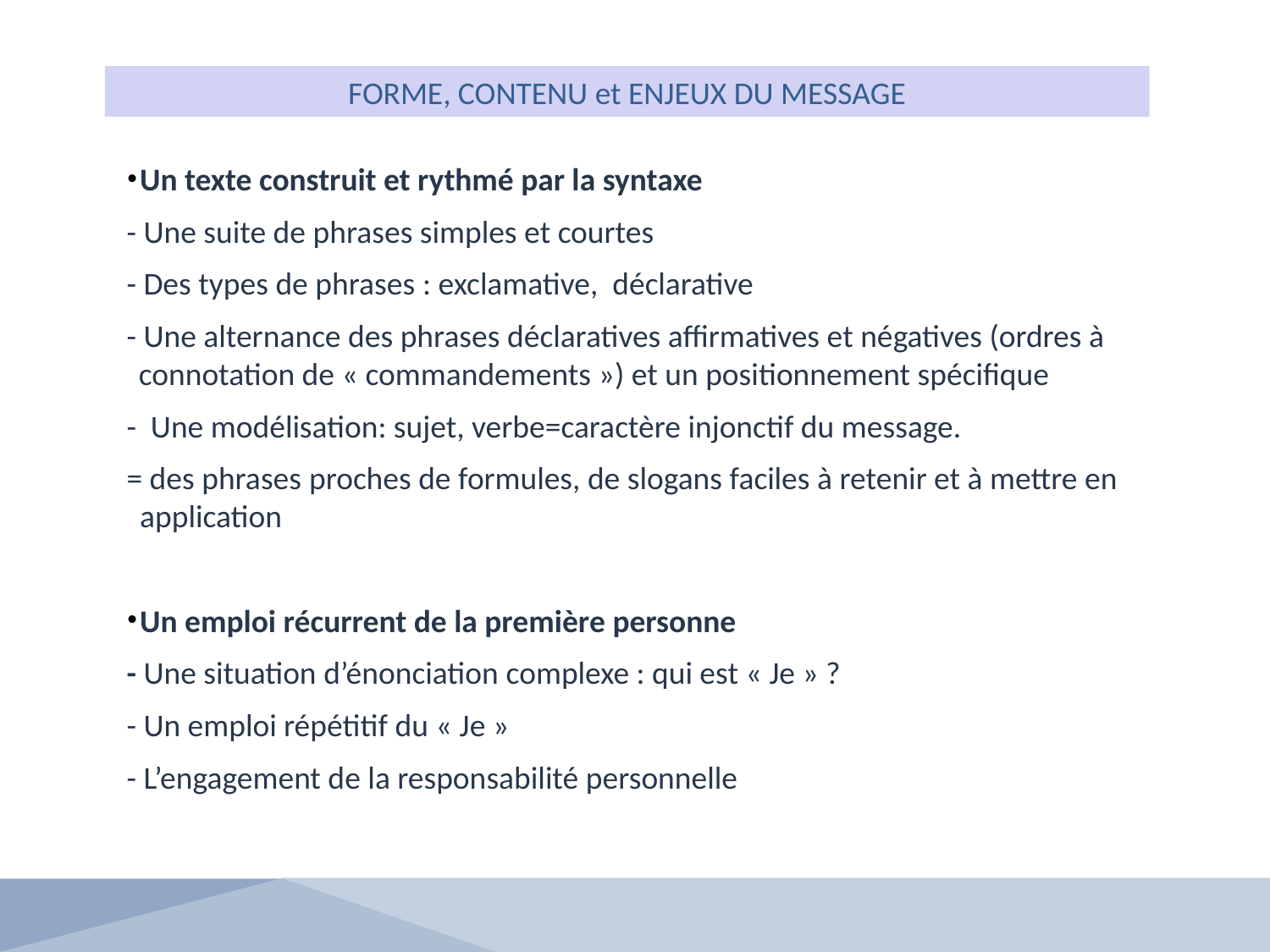

# FORME, CONTENU et ENJEUX DU MESSAGE
Un texte construit et rythmé par la syntaxe
- Une suite de phrases simples et courtes
- Des types de phrases : exclamative,  déclarative
- Une alternance des phrases déclaratives affirmatives et négatives (ordres à connotation de « commandements ») et un positionnement spécifique
-  Une modélisation: sujet, verbe=caractère injonctif du message.
= des phrases proches de formules, de slogans faciles à retenir et à mettre en application

Un emploi récurrent de la première personne
- Une situation d’énonciation complexe : qui est « Je » ?
- Un emploi répétitif du « Je »
- L’engagement de la responsabilité personnelle